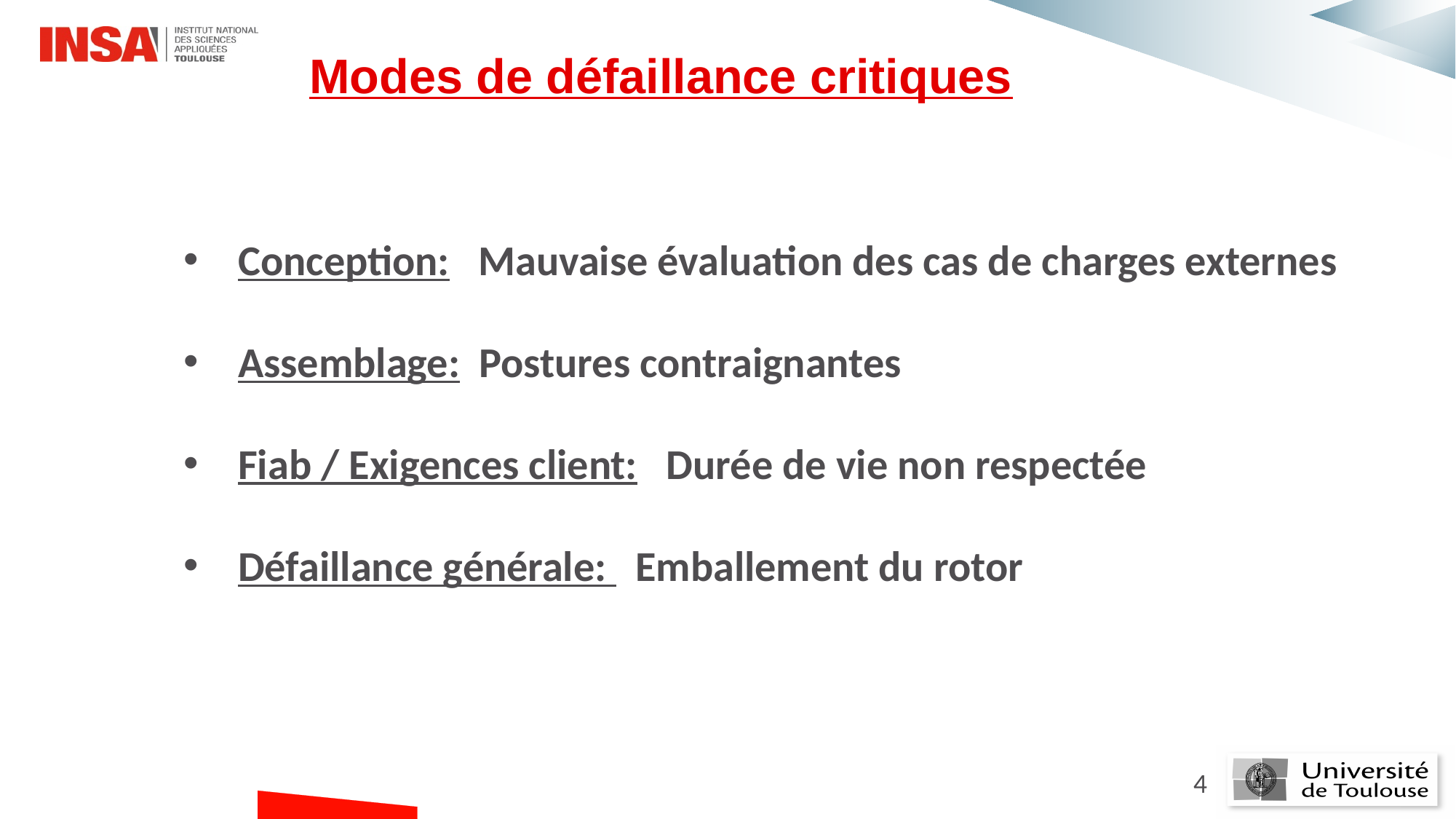

Modes de défaillance critiques

Conception:   Mauvaise évaluation des cas de charges externes

Assemblage:  Postures contraignantes

Fiab / Exigences client:   Durée de vie non respectée

Défaillance générale:   Emballement du rotor

4